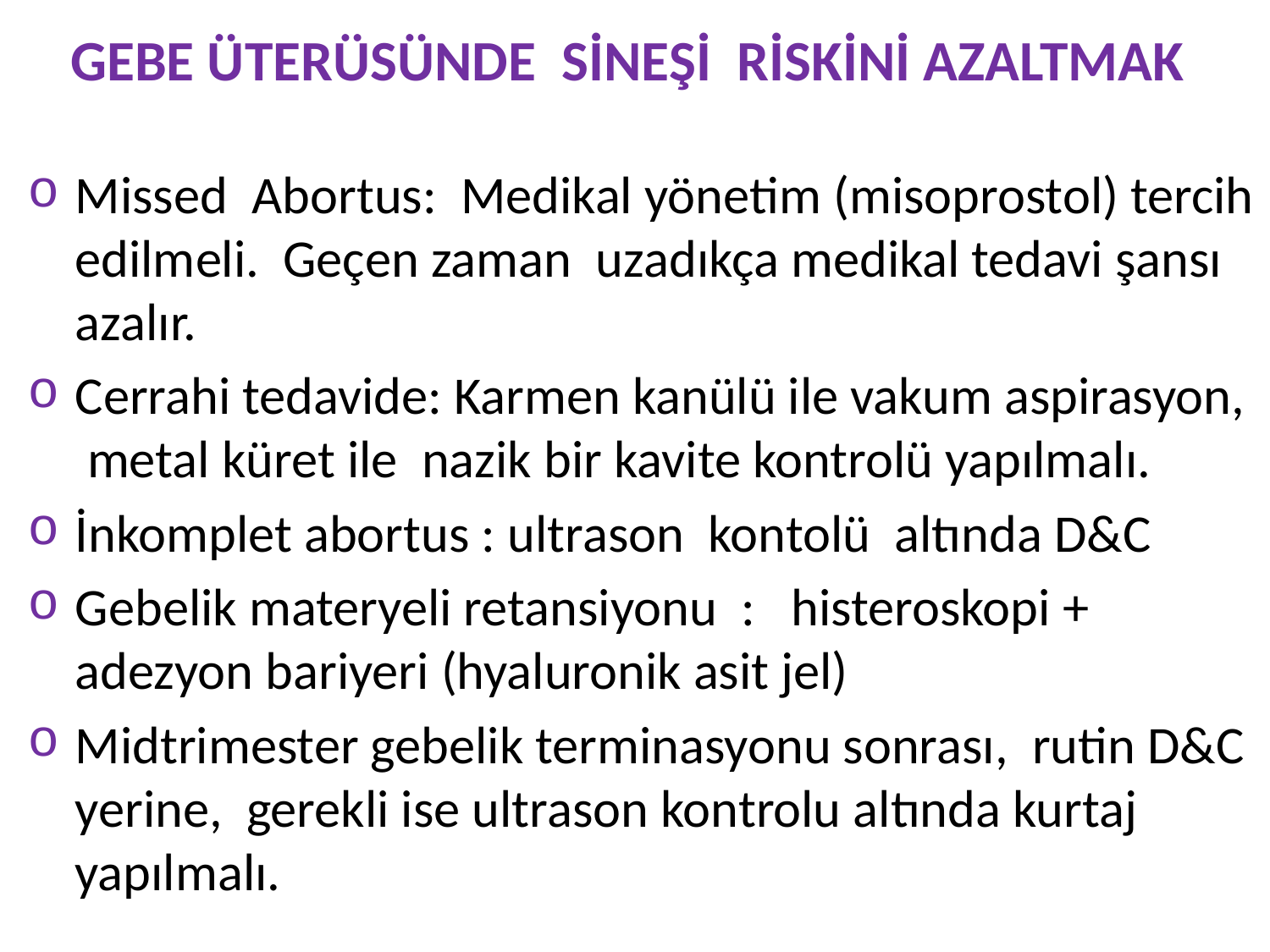

# GEBE ÜTERÜSÜNDE  SİNEŞİ  RİSKİNİ AZALTMAK

Missed  Abortus:  Medikal yönetim (misoprostol) tercih edilmeli.  Geçen zaman  uzadıkça medikal tedavi şansı azalır.
Cerrahi tedavide: Karmen kanülü ile vakum aspirasyon,  metal küret ile  nazik bir kavite kontrolü yapılmalı.
İnkomplet abortus : ultrason  kontolü  altında D&C
Gebelik materyeli retansiyonu  :   histeroskopi + adezyon bariyeri (hyaluronik asit jel)
Midtrimester gebelik terminasyonu sonrası,  rutin D&C yerine,  gerekli ise ultrason kontrolu altında kurtaj yapılmalı.